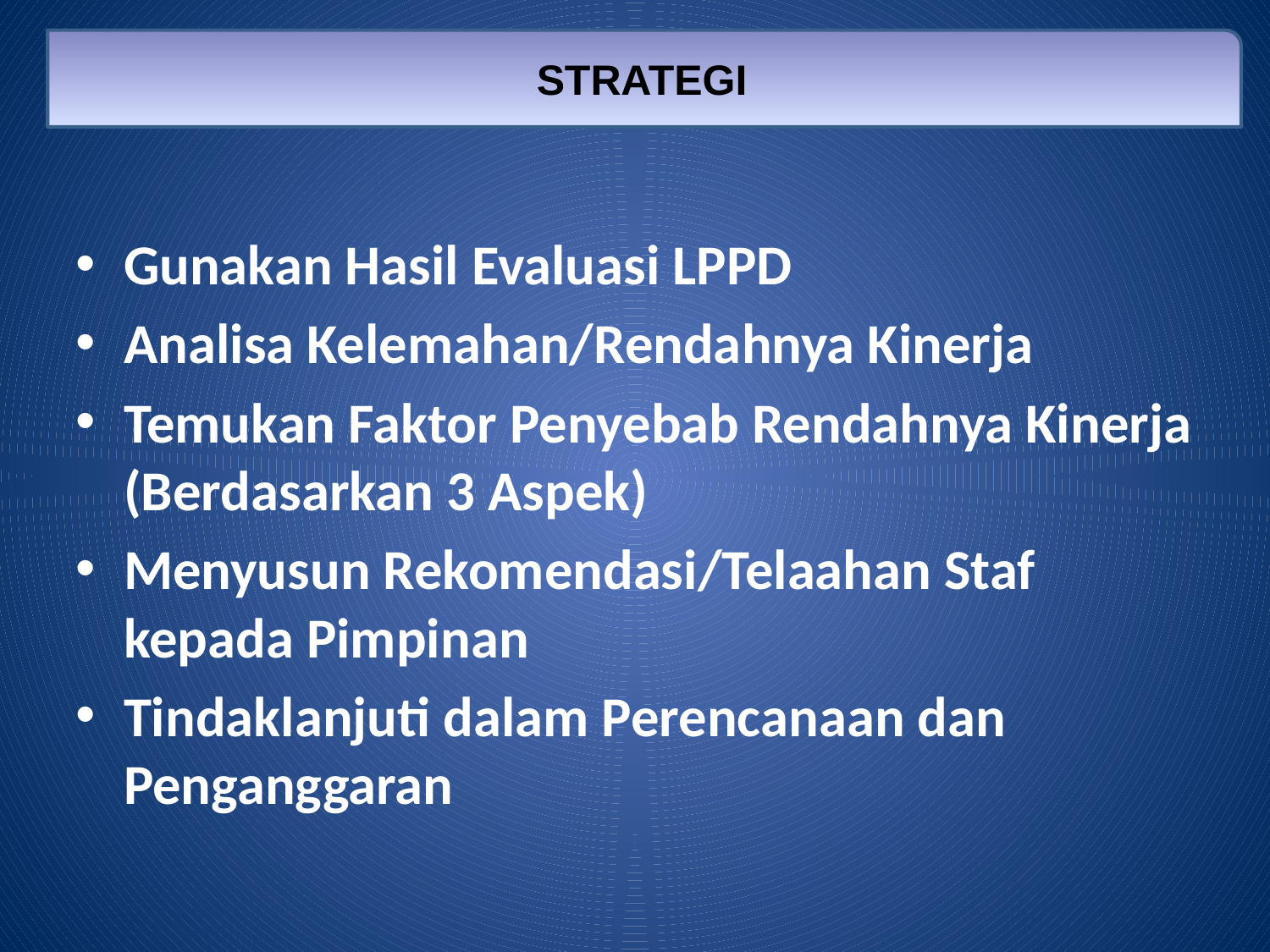

STRATEGI
Gunakan Hasil Evaluasi LPPD
Analisa Kelemahan/Rendahnya Kinerja
Temukan Faktor Penyebab Rendahnya Kinerja (Berdasarkan 3 Aspek)
Menyusun Rekomendasi/Telaahan Staf kepada Pimpinan
Tindaklanjuti dalam Perencanaan dan Penganggaran